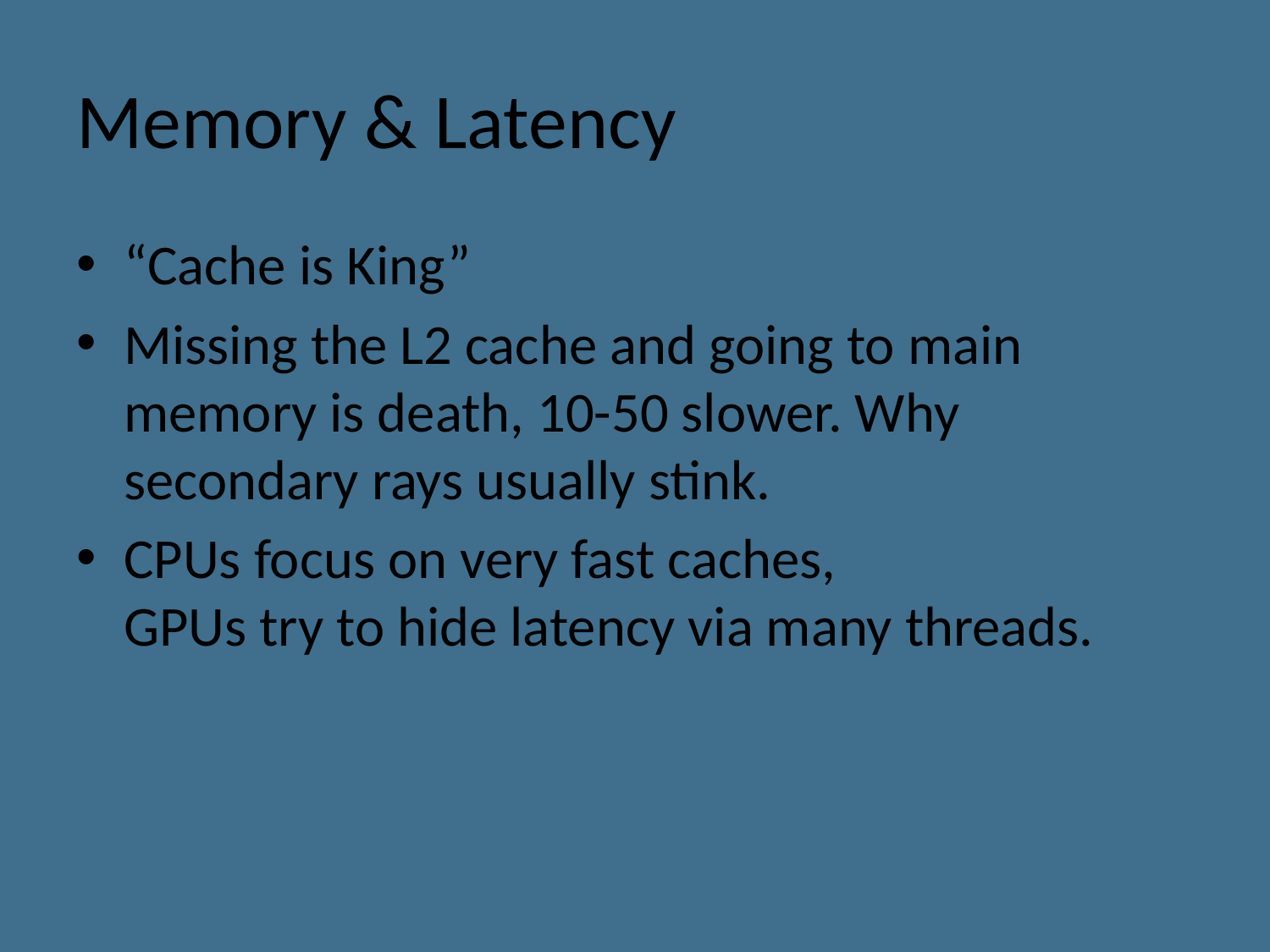

# Memory & Latency
“Cache is King”
Missing the L2 cache and going to main memory is death, 10-50 slower. Why secondary rays usually stink.
CPUs focus on very fast caches,
GPUs try to hide latency via many threads.